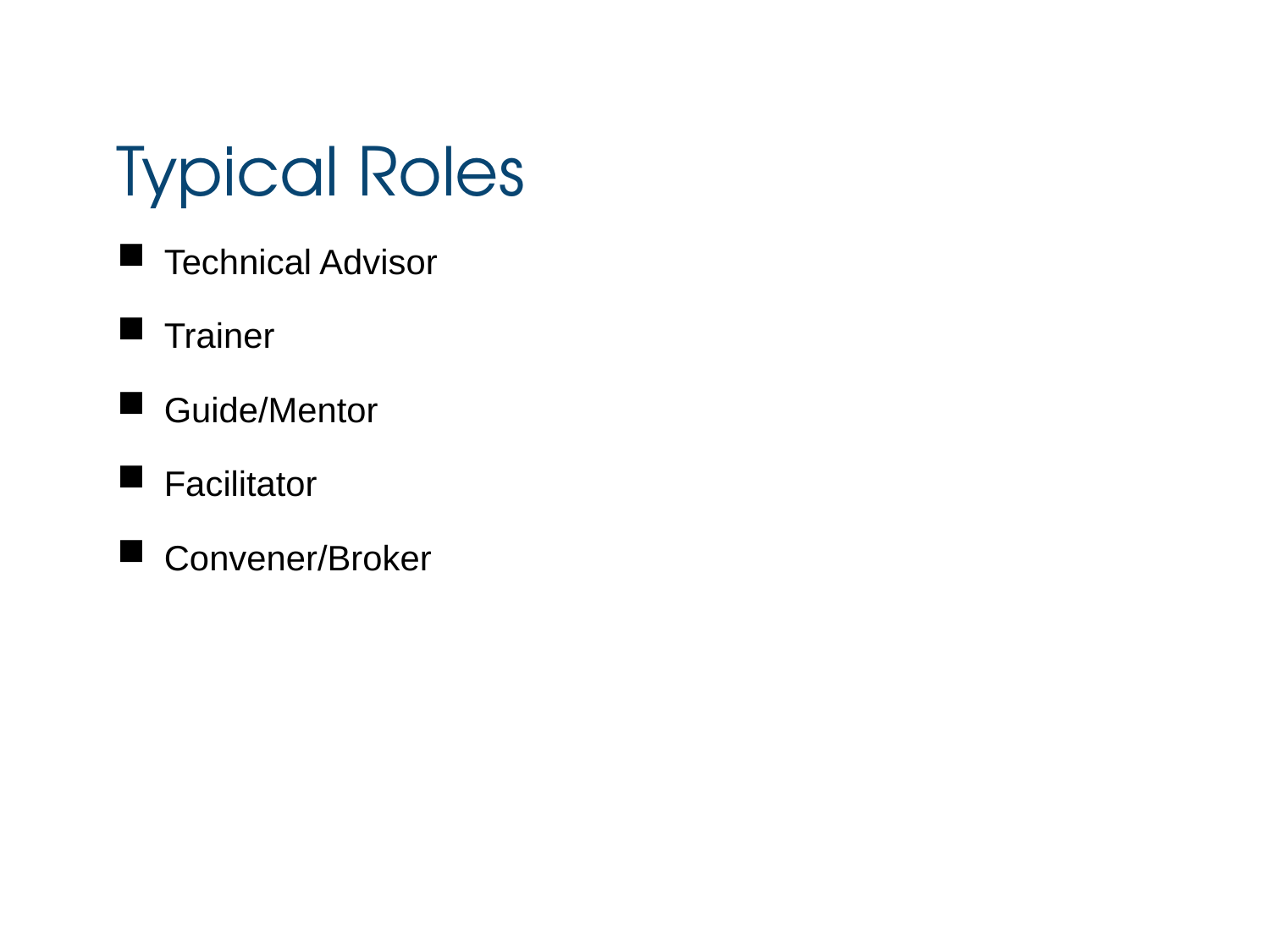

# Typical Roles
Technical Advisor
Trainer
Guide/Mentor
Facilitator
Convener/Broker